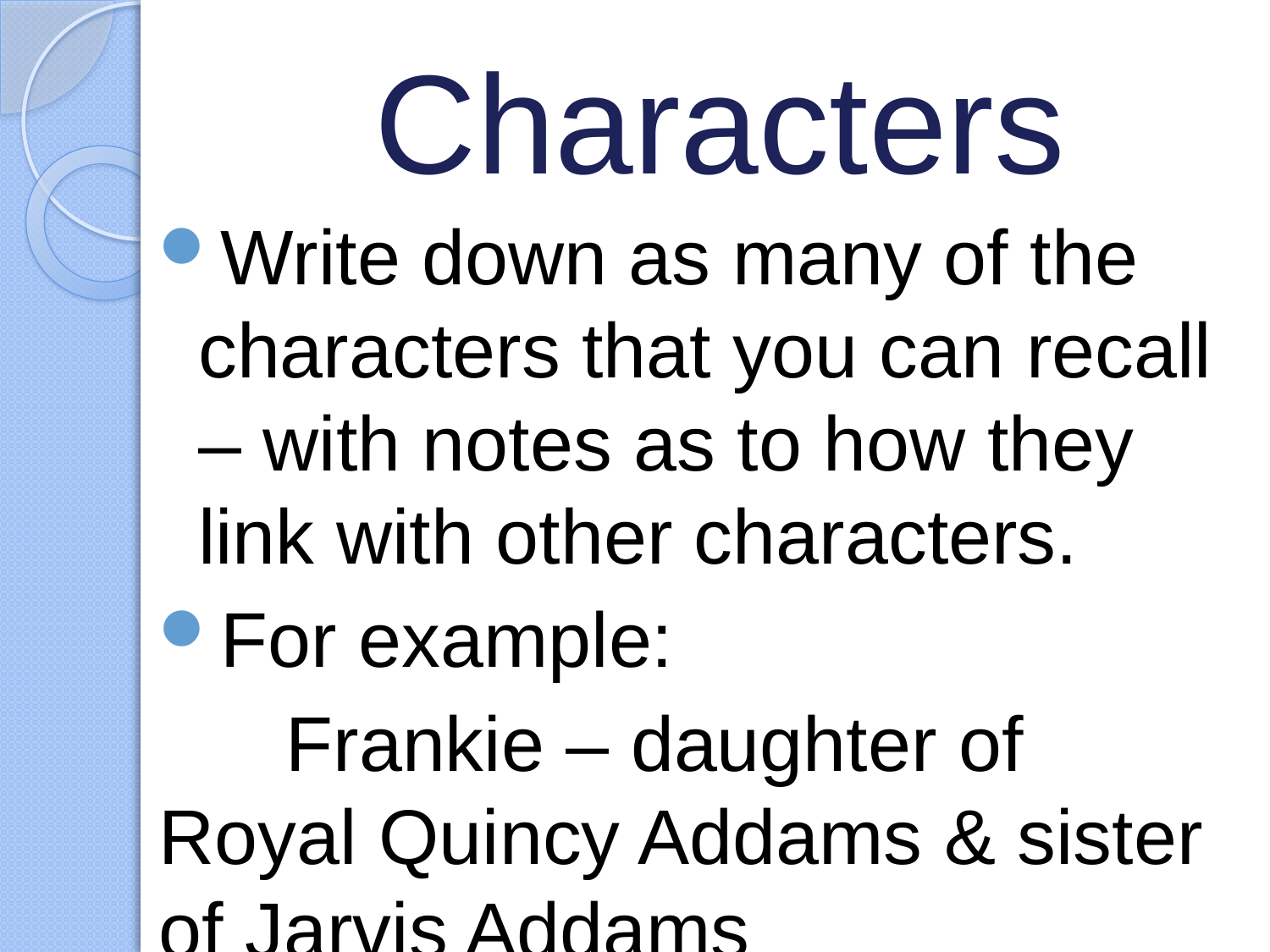

# Characters
Write down as many of the characters that you can recall – with notes as to how they link with other characters.
For example:
	Frankie – daughter of Royal Quincy Addams & sister of Jarvis Addams